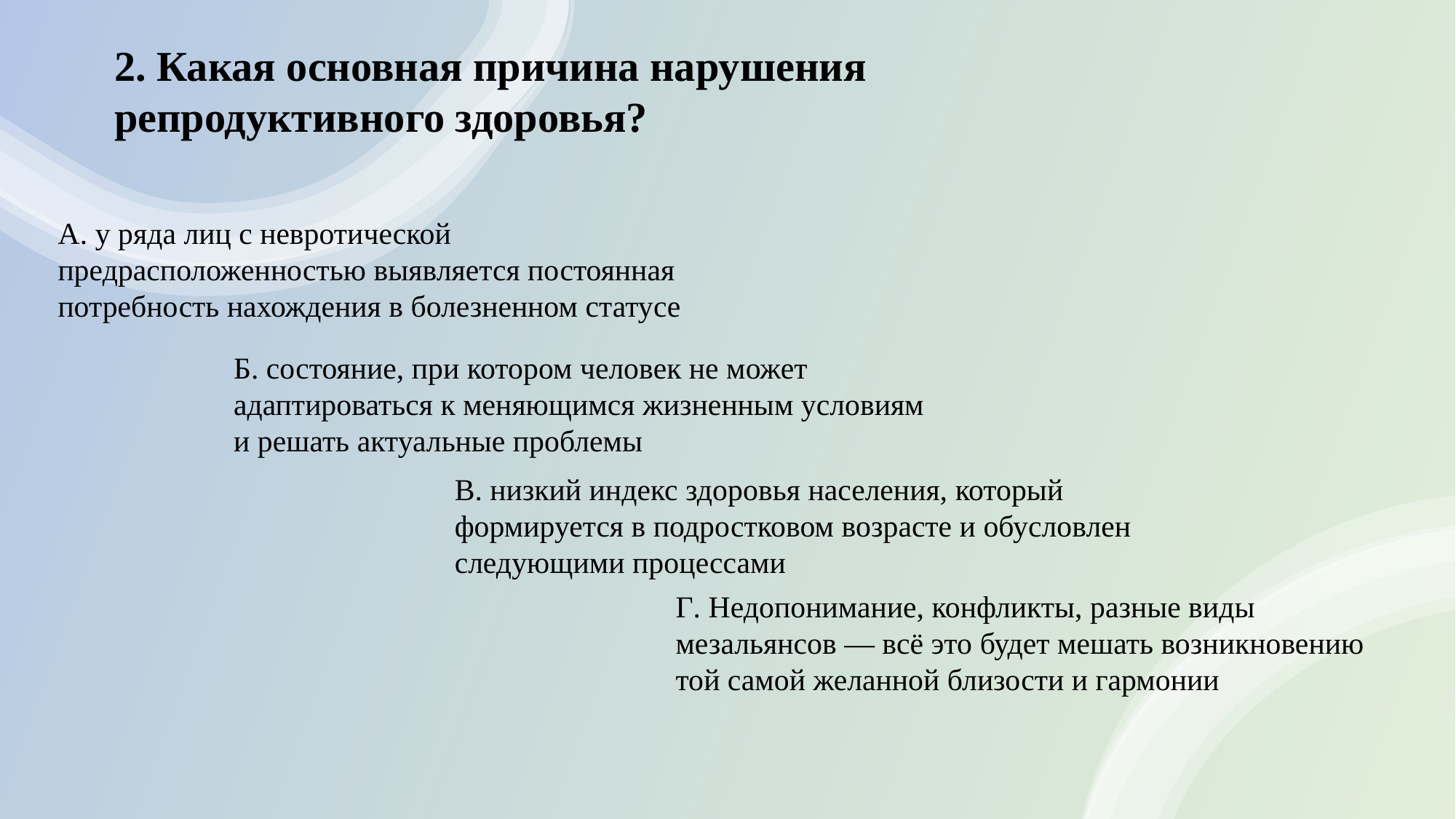

2. Какая основная причина нарушения репродуктивного здоровья?
А. у ряда лиц с невротической предрасположенностью выявляется постоянная потребность нахождения в болезненном статусе
Б. состояние, при котором человек не может адаптироваться к меняющимся жизненным условиям и решать актуальные проблемы
В. низкий индекс здоровья населения, который формируется в подростковом возрасте и обусловлен следующими процессами

Г. Недопонимание, конфликты, разные виды мезальянсов — всё это будет мешать возникновению той самой желанной близости и гармонии